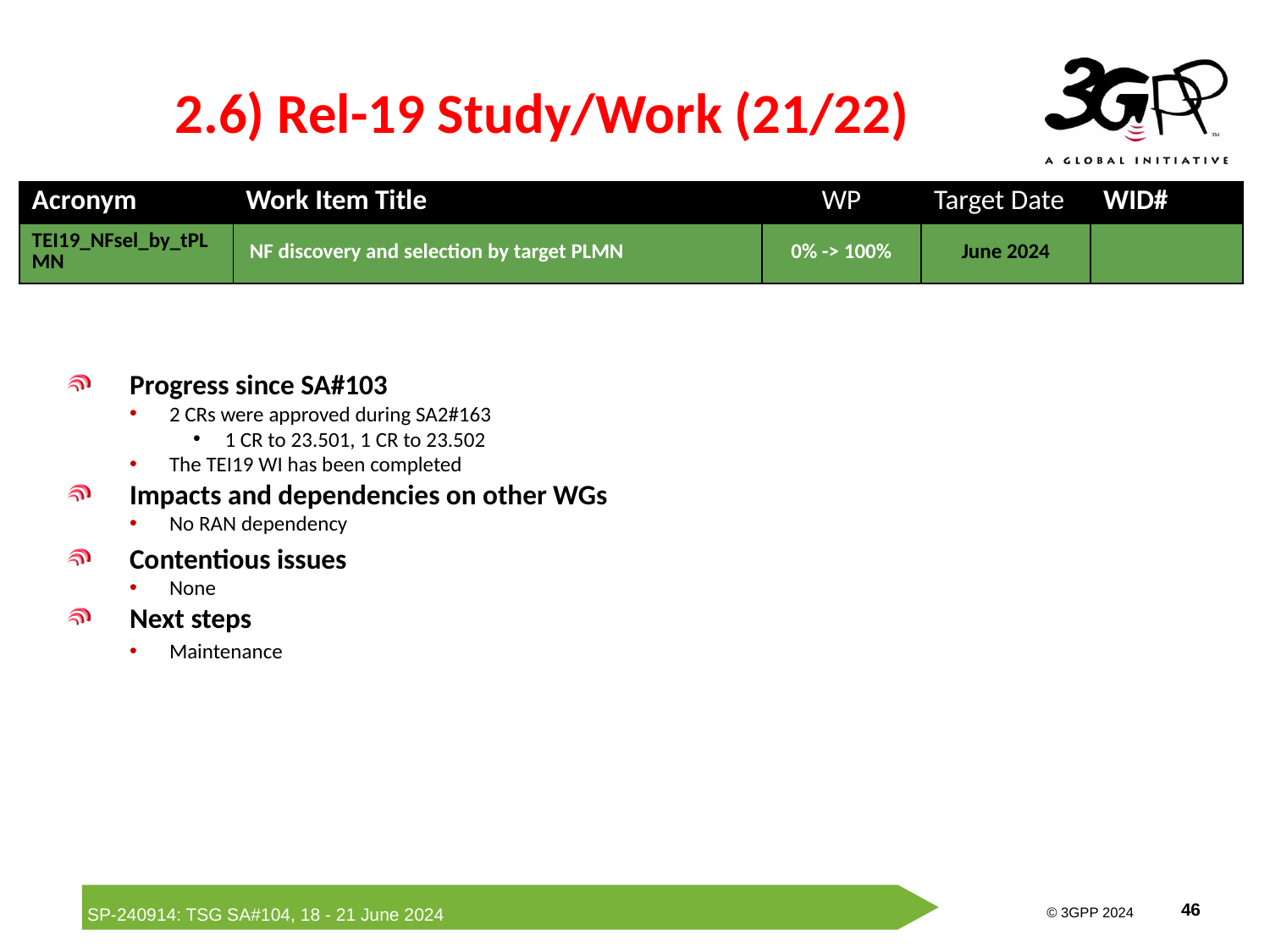

# 2.6) Rel-19 Study/Work (21/22)
| Acronym | Work Item Title | WP | Target Date | WID# |
| --- | --- | --- | --- | --- |
| TEI19\_NFsel\_by\_tPLMN | NF discovery and selection by target PLMN | 0% -> 100% | June 2024 |  |
Progress since SA#103
2 CRs were approved during SA2#163
1 CR to 23.501, 1 CR to 23.502
The TEI19 WI has been completed
Impacts and dependencies on other WGs
No RAN dependency
Contentious issues
None
Next steps
Maintenance